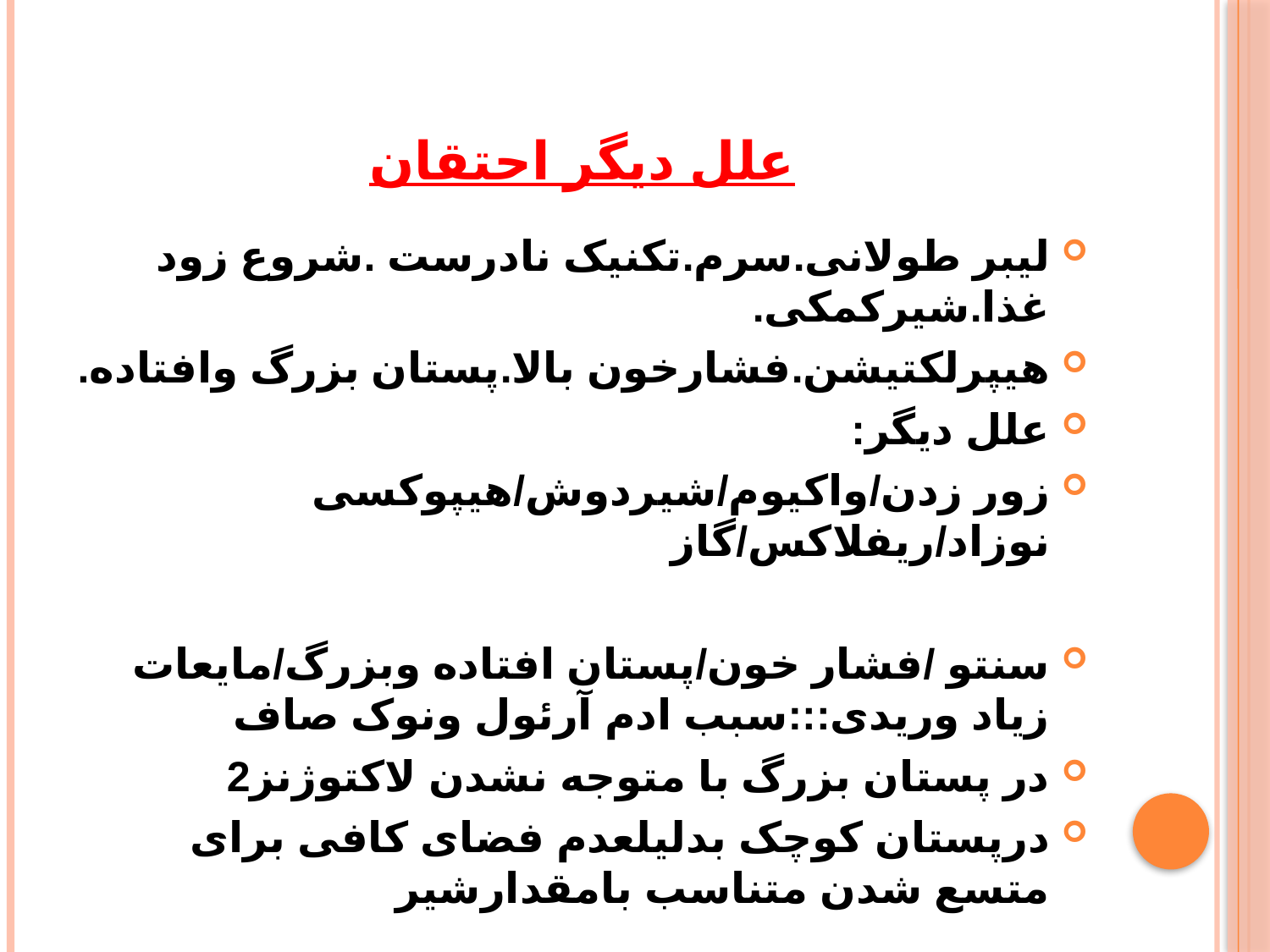

# علل دیگر احتقان
لیبر طولانی.سرم.تکنیک نادرست .شروع زود غذا.شیرکمکی.
هیپرلکتیشن.فشارخون بالا.پستان بزرگ وافتاده.
علل دیگر:
زور زدن/واکیوم/شیردوش/هیپوکسی نوزاد/ریفلاکس/گاز

سنتو /فشار خون/پستان افتاده وبزرگ/مایعات زیاد وریدی:::سبب ادم آرئول ونوک صاف
در پستان بزرگ با متوجه نشدن لاکتوژنز2
درپستان کوچک بدلیلعدم فضای کافی برای متسع شدن متناسب بامقدارشیر